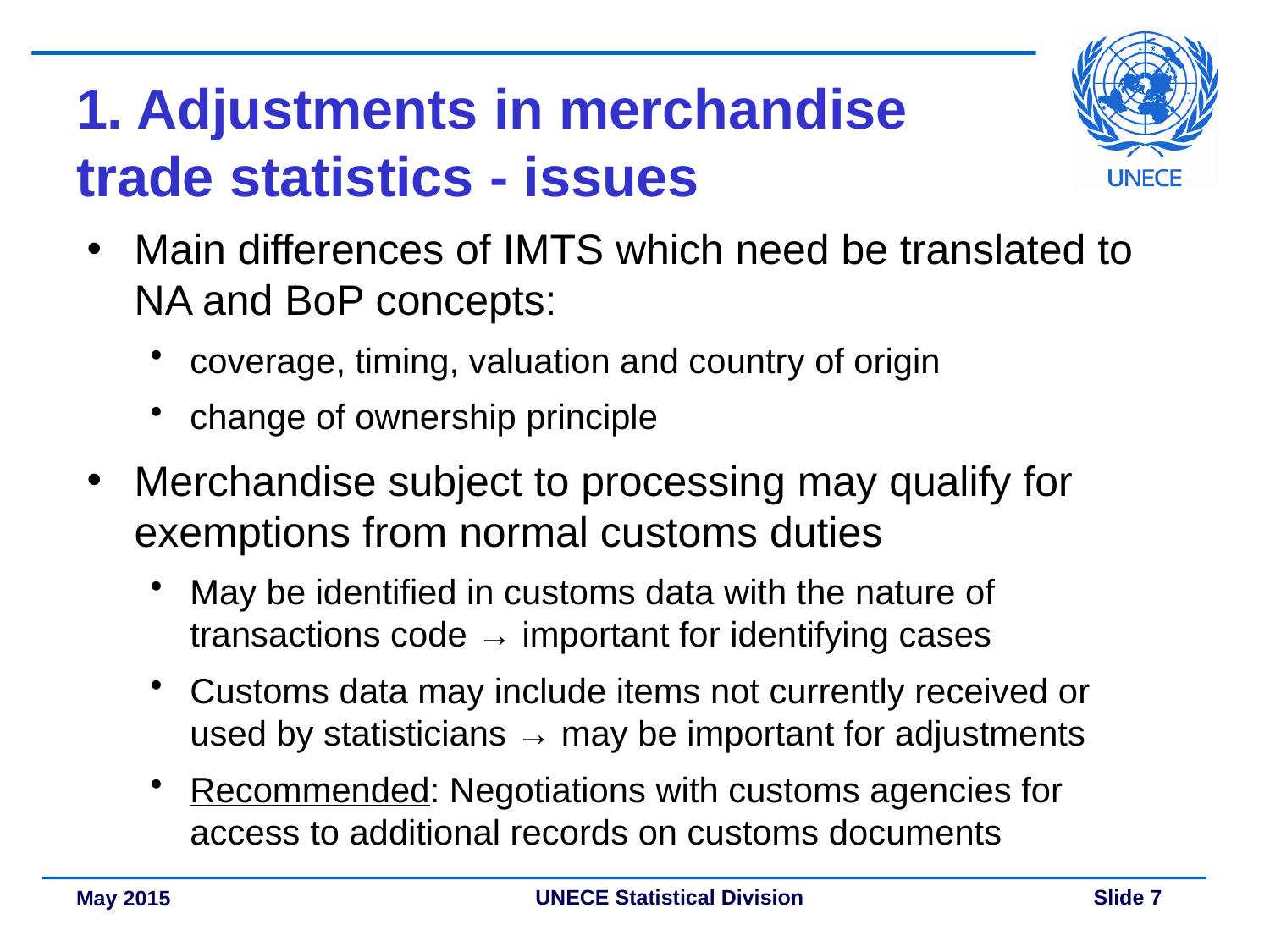

# 1. Adjustments in merchandise trade statistics - issues
Main differences of IMTS which need be translated to NA and BoP concepts:
coverage, timing, valuation and country of origin
change of ownership principle
Merchandise subject to processing may qualify for exemptions from normal customs duties
May be identified in customs data with the nature of transactions code → important for identifying cases
Customs data may include items not currently received or used by statisticians → may be important for adjustments
Recommended: Negotiations with customs agencies for access to additional records on customs documents
May 2015